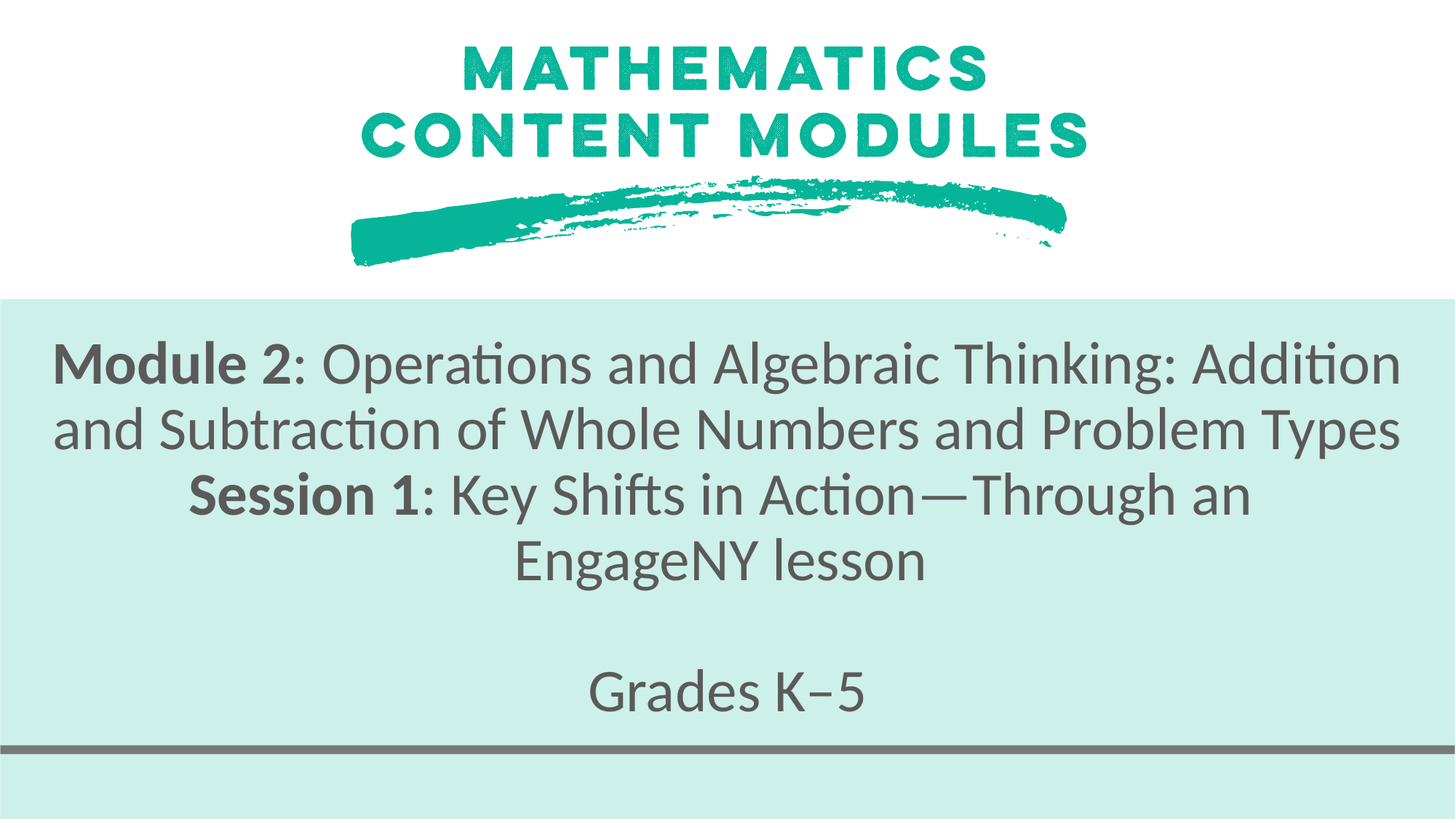

# Module 2: Operations and Algebraic Thinking: Addition and Subtraction of Whole Numbers and Problem Types Session 1: Key Shifts in Action—Through an EngageNY lesson Grades K–5